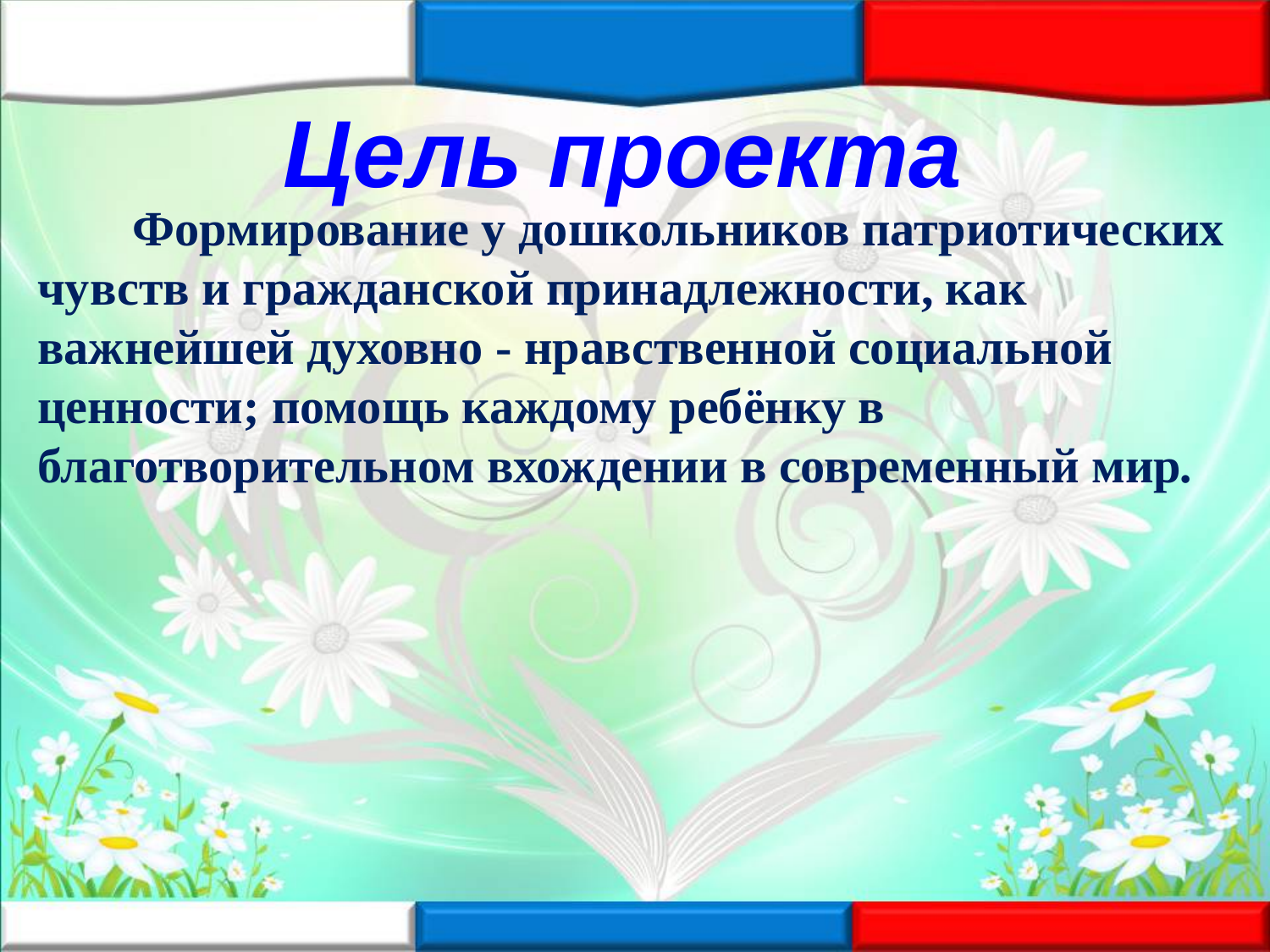

Цель проекта

          Формирование у дошкольников патриотических чувств и гражданской принадлежности, как важнейшей духовно - нравственной социальной ценности; помощь каждому ребёнку в благотворительном вхождении в современный мир.